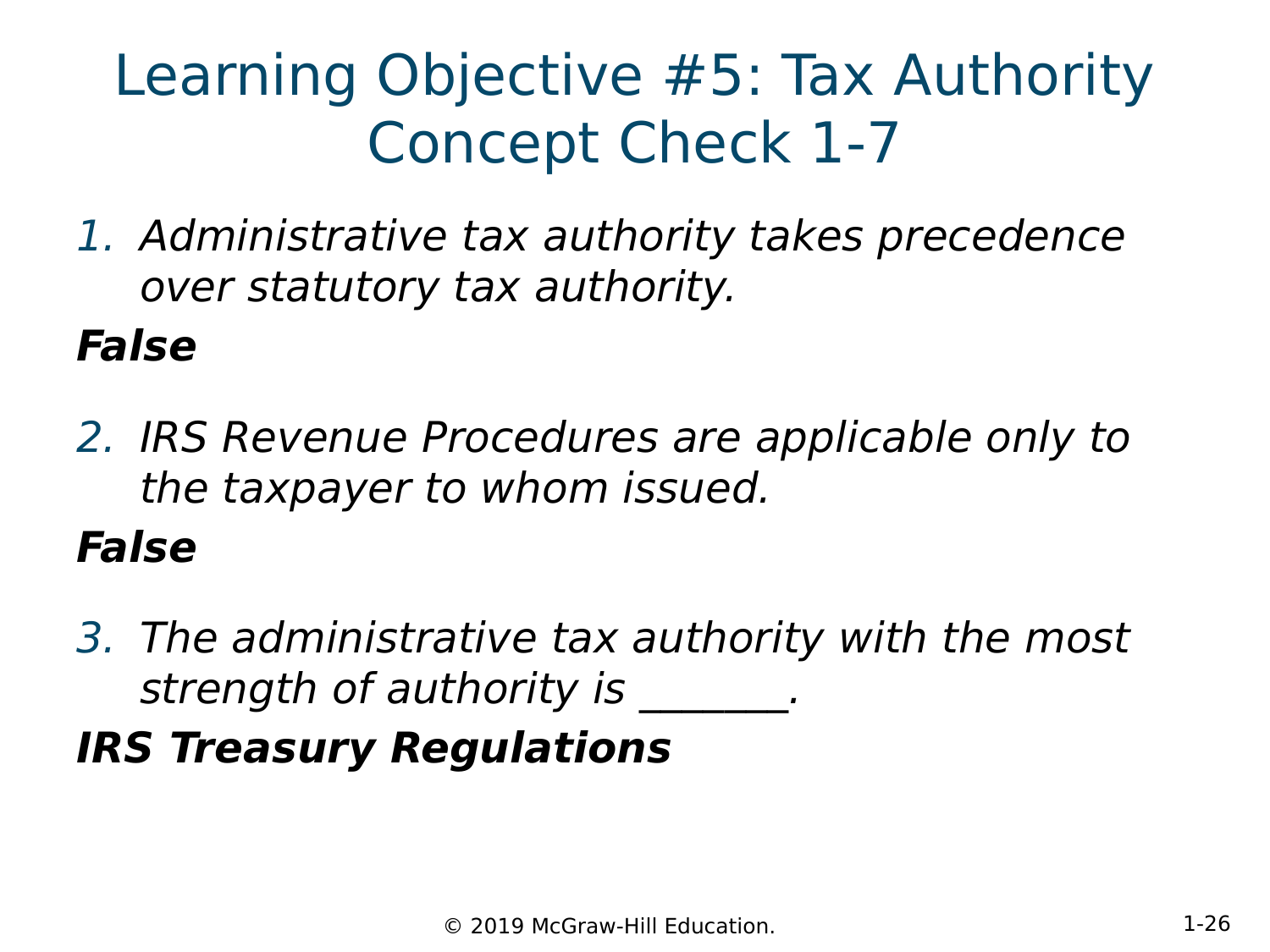

# Learning Objective #5: Tax Authority Concept Check 1-7
Administrative tax authority takes precedence over statutory tax authority.
False
IRS Revenue Procedures are applicable only to the taxpayer to whom issued.
False
The administrative tax authority with the most strength of authority is _______.
IRS Treasury Regulations